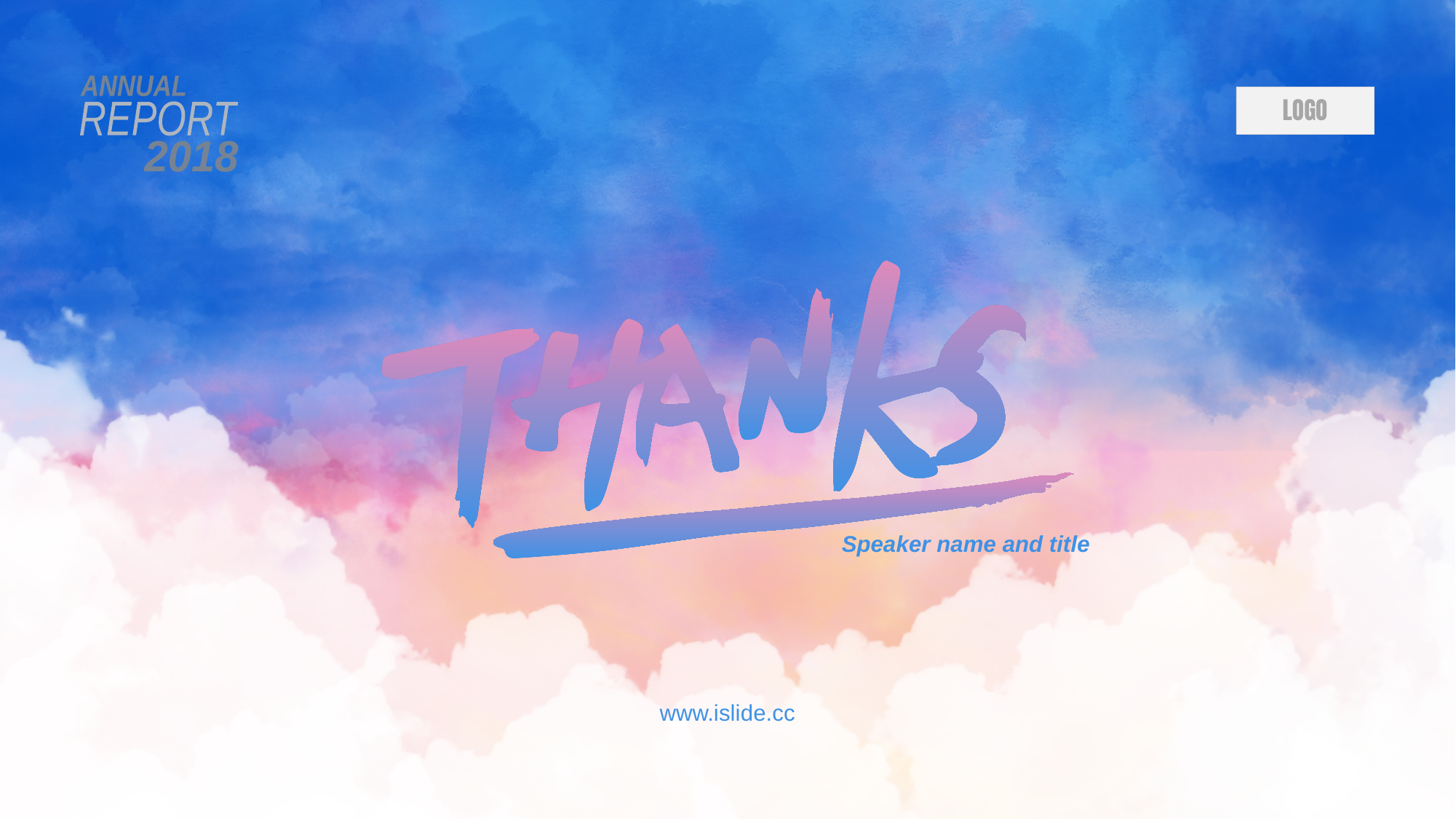

ANNUAL
REPORT
2018
LOGO

Speaker name and title
www.islide.cc